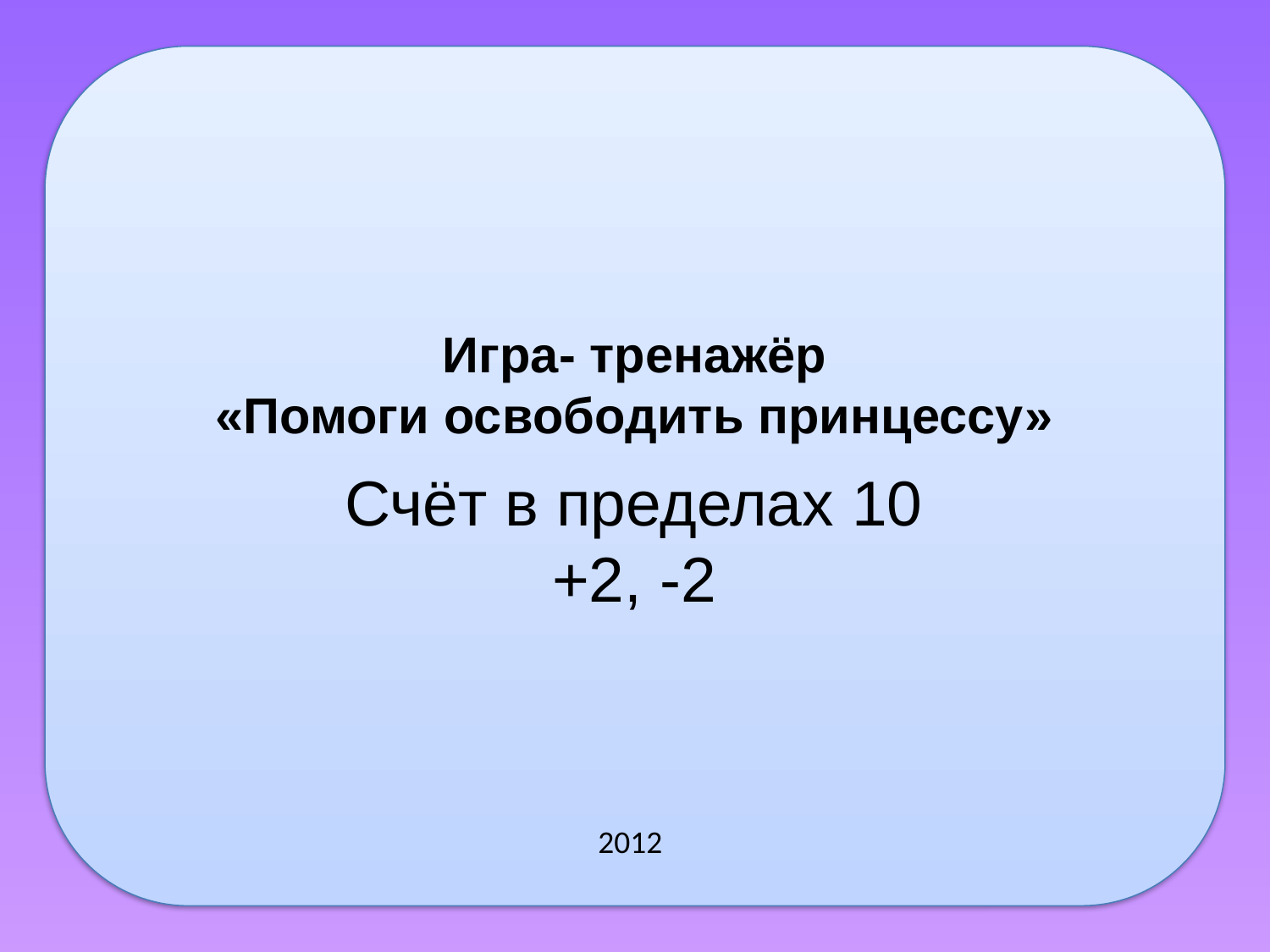

# Игра- тренажёр «Помоги освободить принцессу»
Счёт в пределах 10
+2, -2

2012